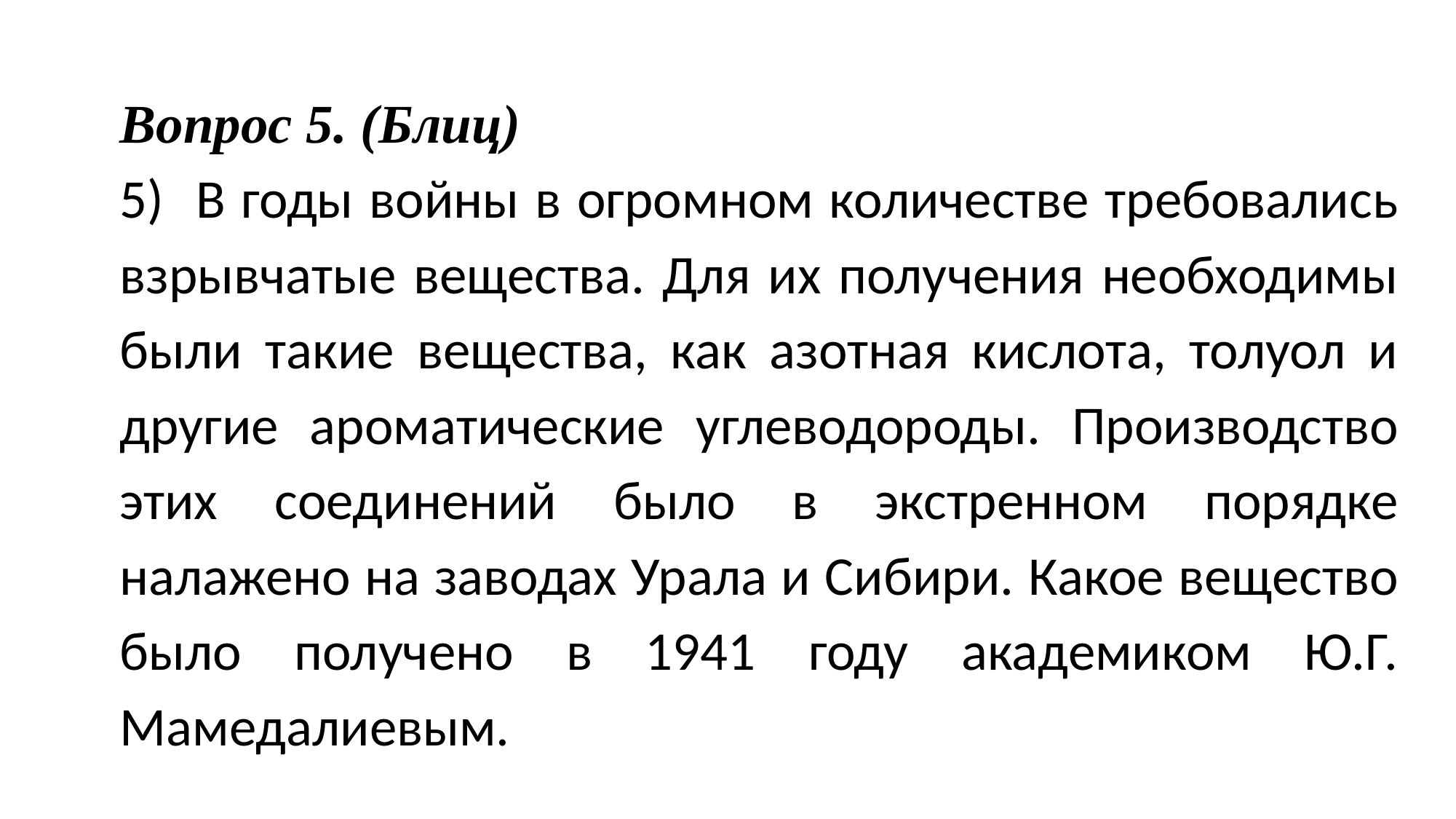

Вопрос 5. (Блиц)
5)  В годы войны в огромном количестве требовались взрывчатые вещества. Для их получения необходимы были такие вещества, как азотная кислота, толуол и другие ароматические углеводороды. Производство этих соединений было в экстренном порядке налажено на заводах Урала и Сибири. Какое вещество было получено в 1941 году академиком Ю.Г. Мамедалиевым.